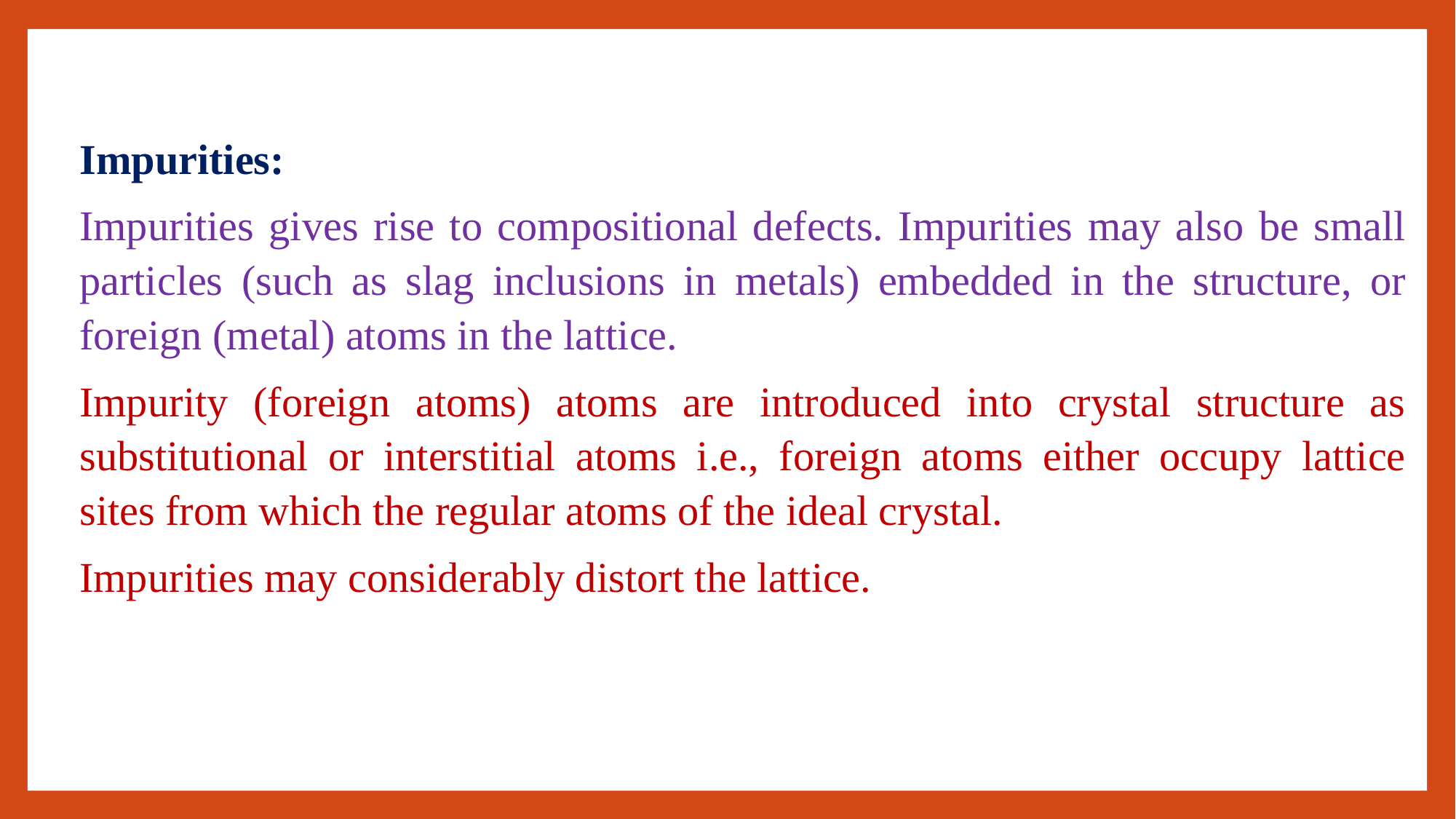

Impurities:
Impurities gives rise to compositional defects. Impurities may also be small particles (such as slag inclusions in metals) embedded in the structure, or foreign (metal) atoms in the lattice.
Impurity (foreign atoms) atoms are introduced into crystal structure as substitutional or interstitial atoms i.e., foreign atoms either occupy lattice sites from which the regular atoms of the ideal crystal.
Impurities may considerably distort the lattice.